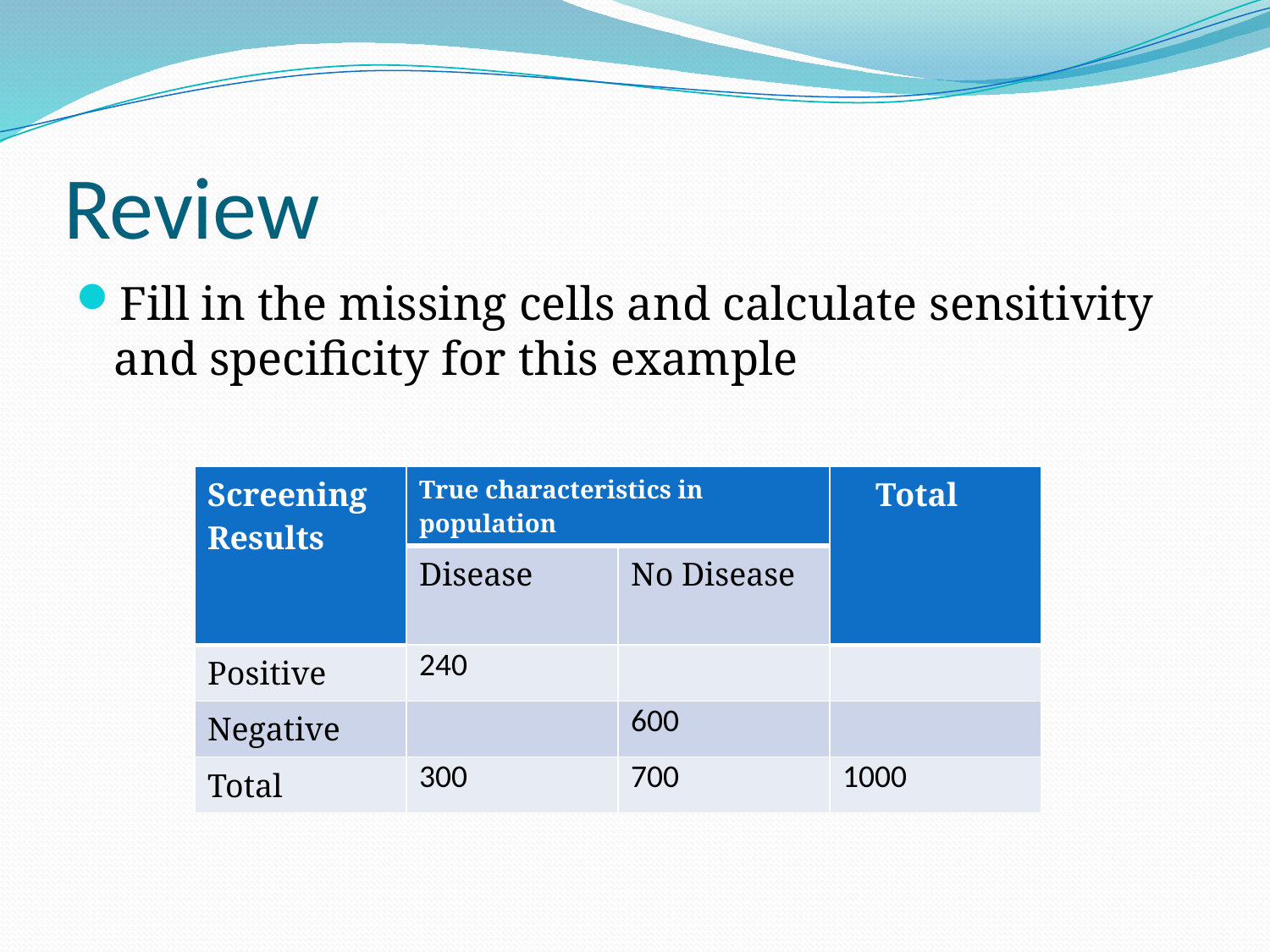

# Review
Fill in the missing cells and calculate sensitivity and specificity for this example
| Screening Results | True characteristics in population |  | Total |
| --- | --- | --- | --- |
|  | Disease | No Disease |  |
| Positive | 240 |  |  |
| Negative |  | 600 |  |
| Total | 300 | 700 | 1000 |